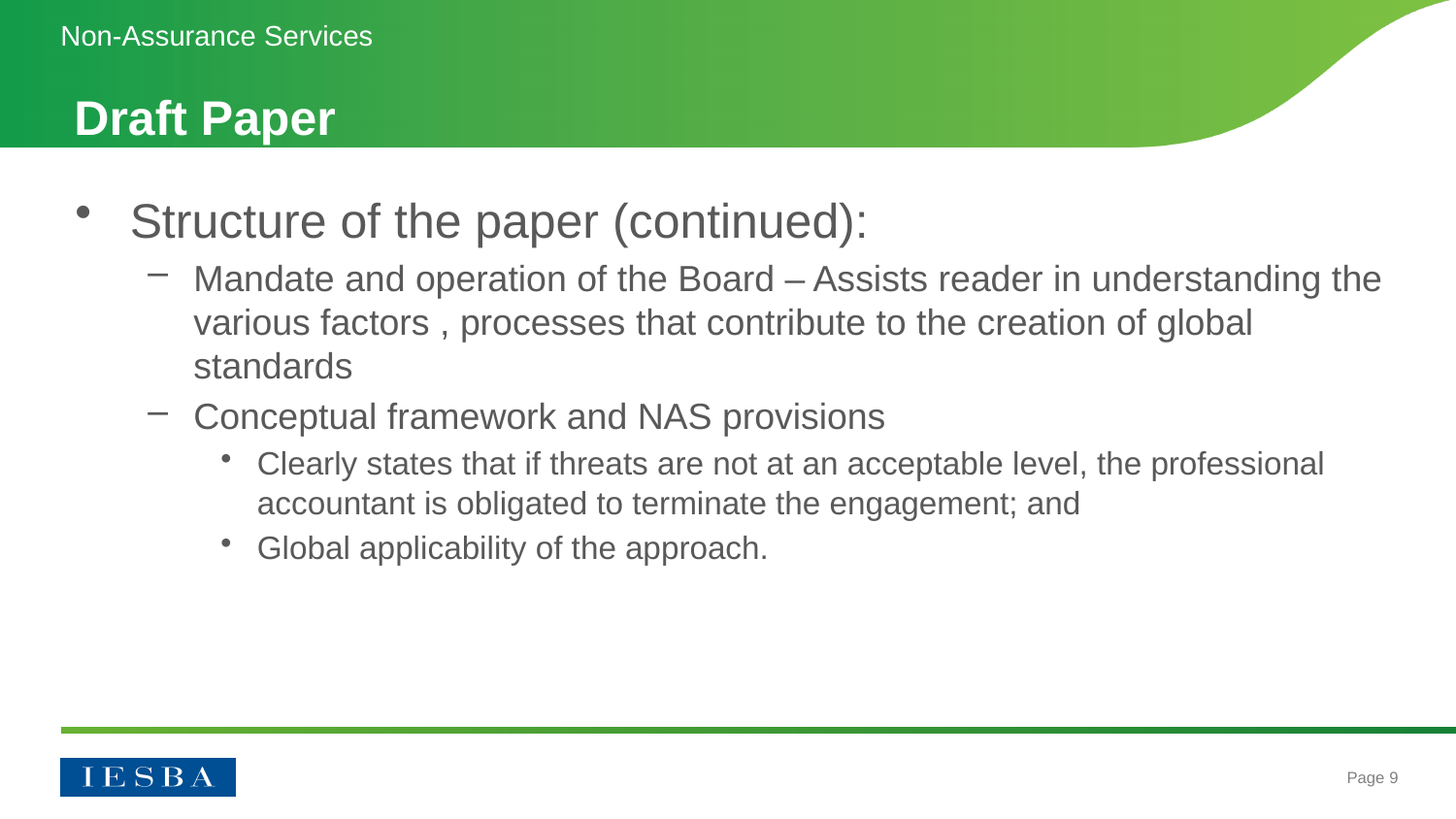

Non-Assurance Services

# Draft Paper
Structure of the paper (continued):
Mandate and operation of the Board – Assists reader in understanding the various factors , processes that contribute to the creation of global standards
Conceptual framework and NAS provisions
Clearly states that if threats are not at an acceptable level, the professional accountant is obligated to terminate the engagement; and
Global applicability of the approach.